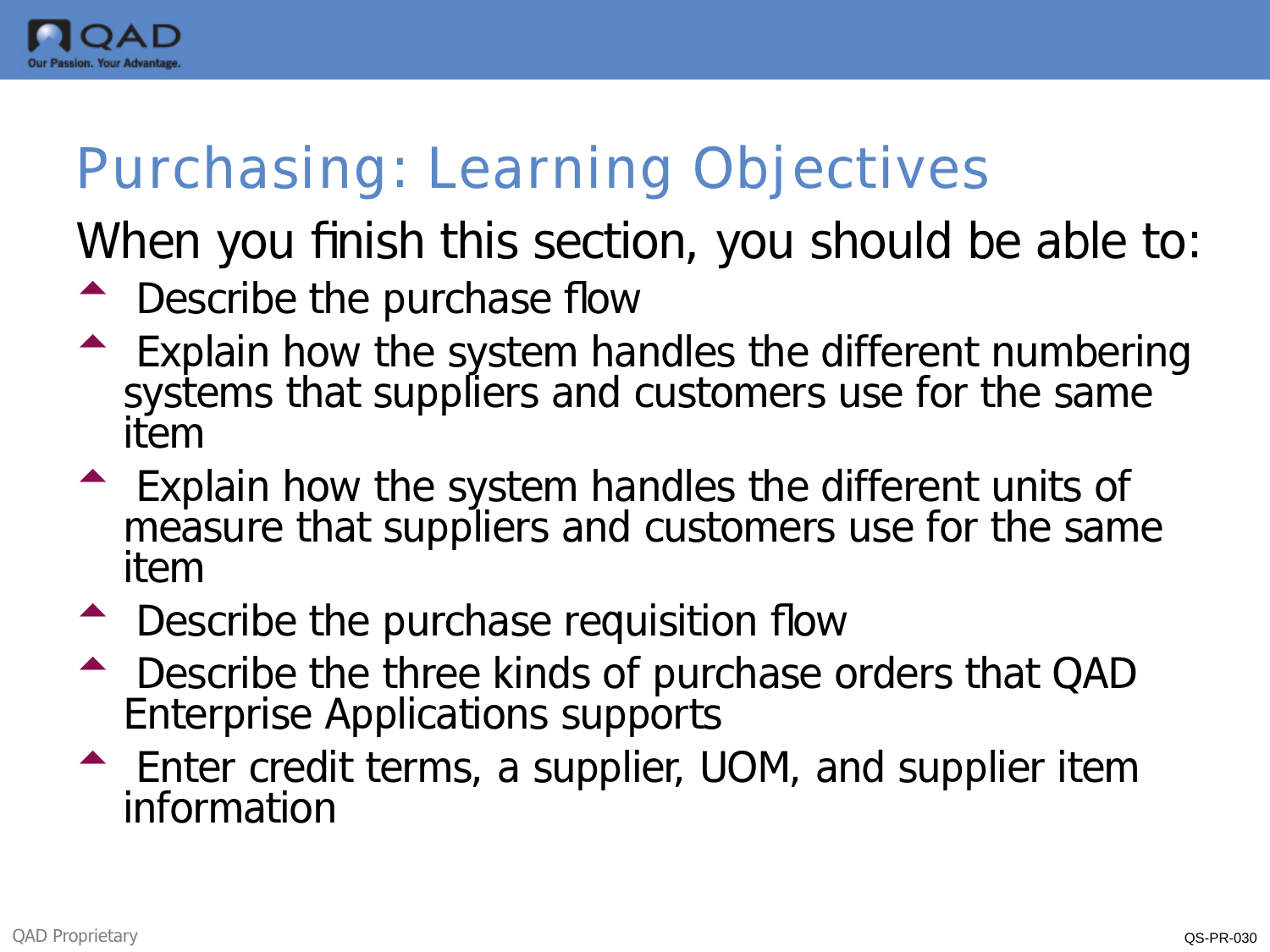

# Purchasing: Learning Objectives
When you finish this section, you should be able to:
 Describe the purchase flow
 Explain how the system handles the different numbering systems that suppliers and customers use for the same item
 Explain how the system handles the different units of measure that suppliers and customers use for the same item
 Describe the purchase requisition flow
 Describe the three kinds of purchase orders that QAD Enterprise Applications supports
 Enter credit terms, a supplier, UOM, and supplier item information

QS-PR-030